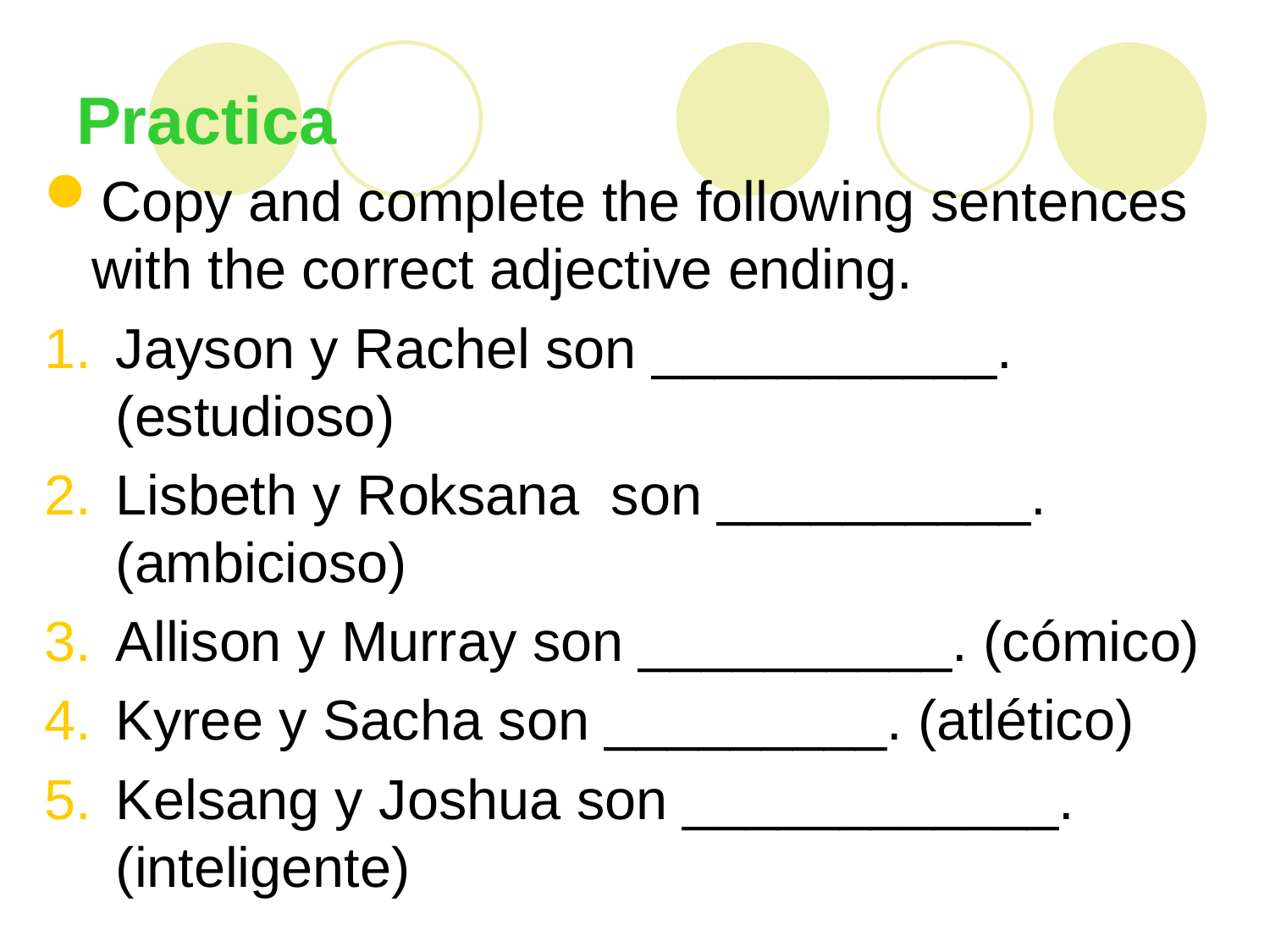

# Practica
Copy and complete the following sentences with the correct adjective ending.
Jayson y Rachel son ___________. (estudioso)
Lisbeth y Roksana  son __________. (ambicioso)
Allison y Murray son __________. (cómico)
Kyree y Sacha son _________. (atlético)
Kelsang y Joshua son ____________. (inteligente)